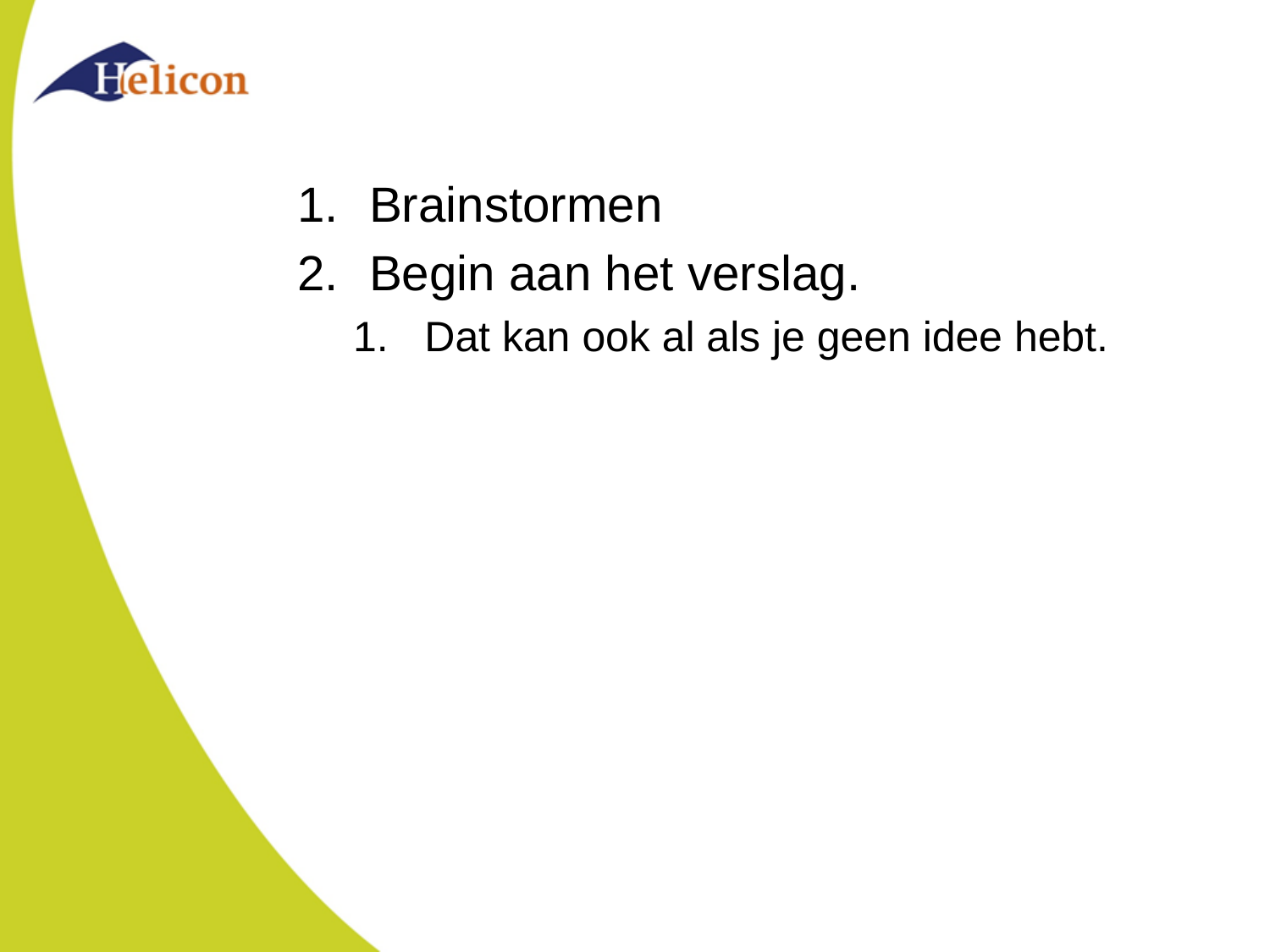

#
Brainstormen
Begin aan het verslag.
Dat kan ook al als je geen idee hebt.